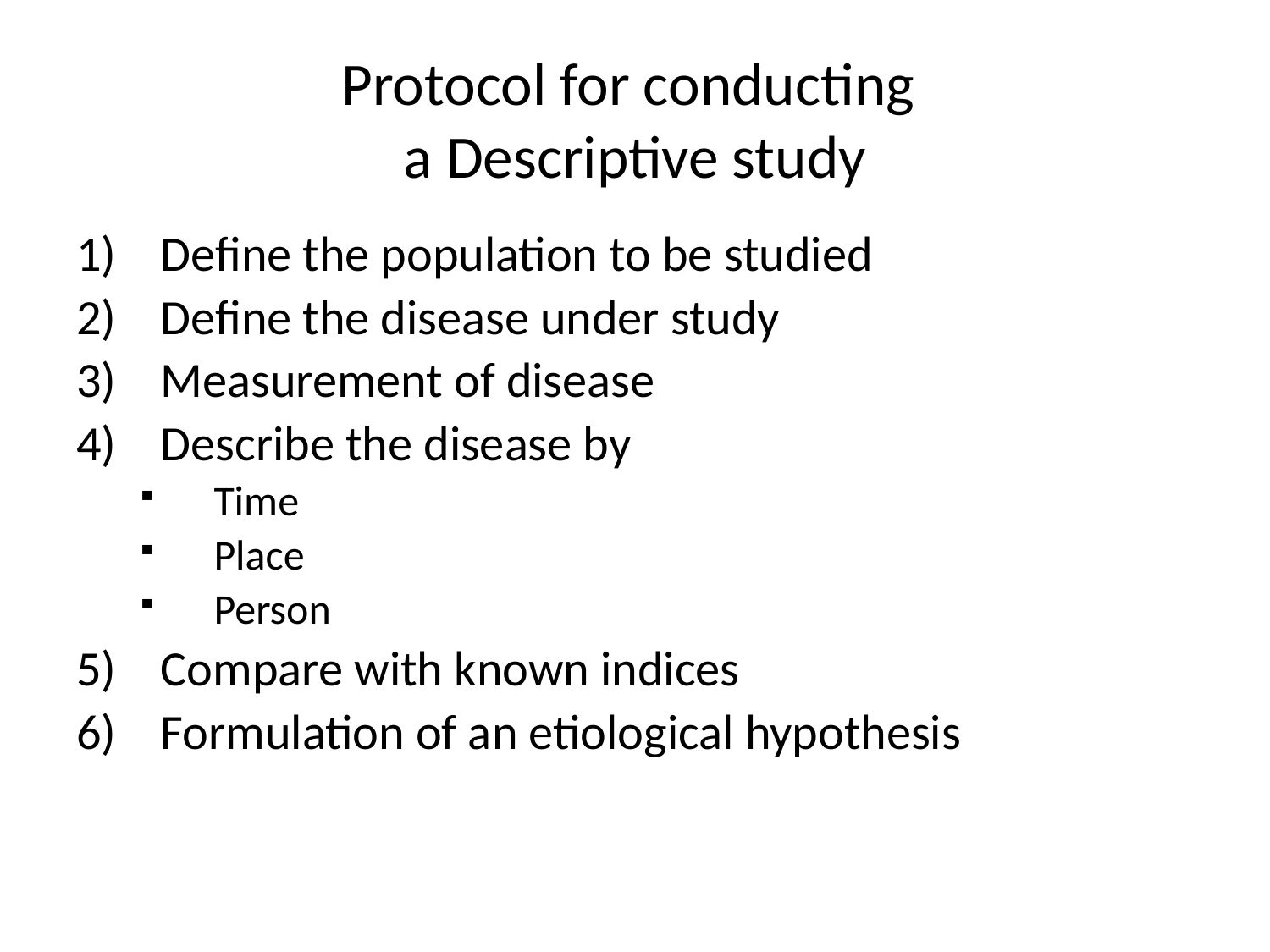

# Protocol for conducting a Descriptive study
Define the population to be studied
Define the disease under study
Measurement of disease
Describe the disease by
Time
Place
Person
Compare with known indices
Formulation of an etiological hypothesis